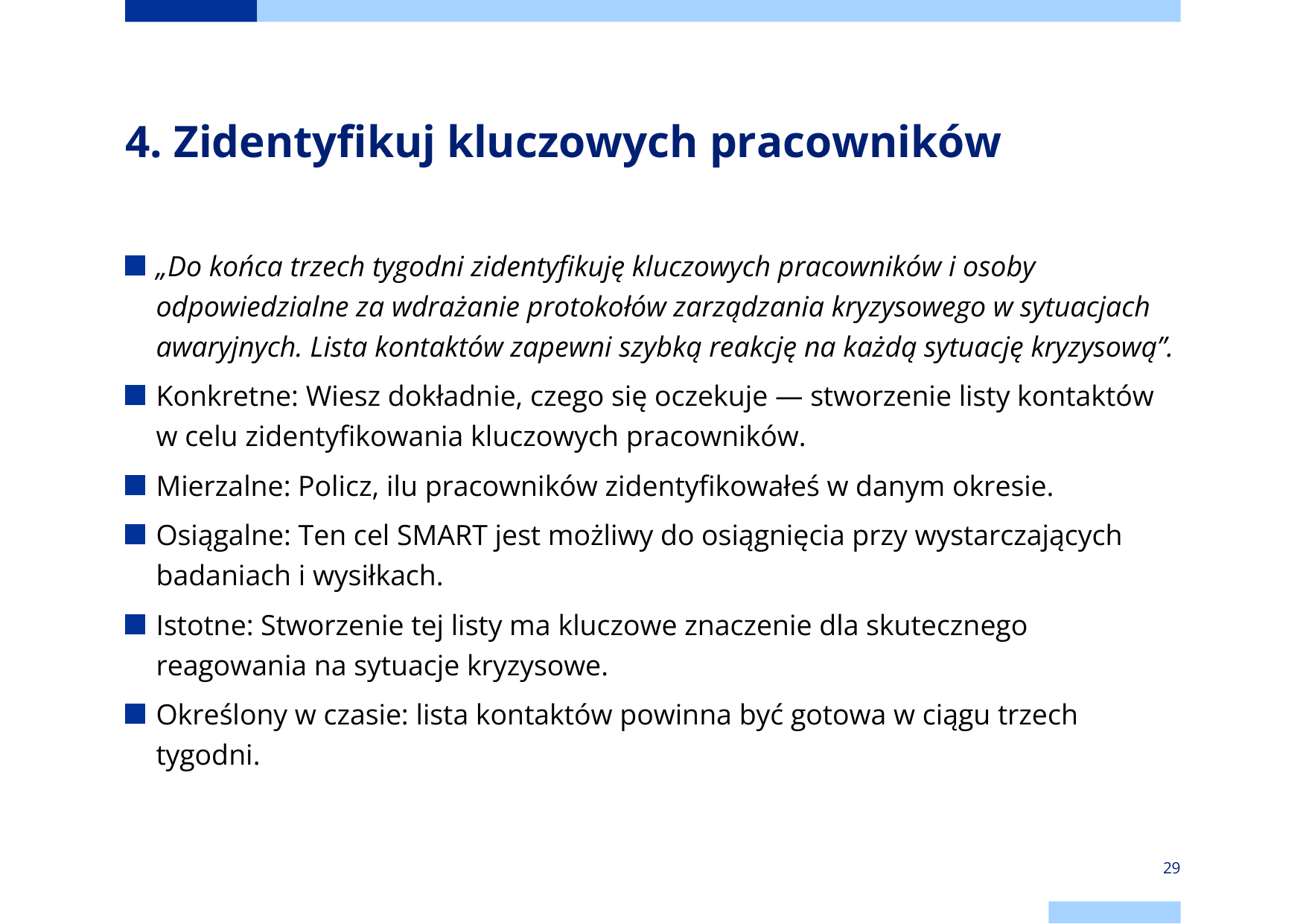

# 4. Zidentyfikuj kluczowych pracowników
„Do końca trzech tygodni zidentyfikuję kluczowych pracowników i osoby odpowiedzialne za wdrażanie protokołów zarządzania kryzysowego w sytuacjach awaryjnych. Lista kontaktów zapewni szybką reakcję na każdą sytuację kryzysową”.
Konkretne: Wiesz dokładnie, czego się oczekuje — stworzenie listy kontaktów w celu zidentyfikowania kluczowych pracowników.
Mierzalne: Policz, ilu pracowników zidentyfikowałeś w danym okresie.
Osiągalne: Ten cel SMART jest możliwy do osiągnięcia przy wystarczających badaniach i wysiłkach.
Istotne: Stworzenie tej listy ma kluczowe znaczenie dla skutecznego reagowania na sytuacje kryzysowe.
Określony w czasie: lista kontaktów powinna być gotowa w ciągu trzech tygodni.

29